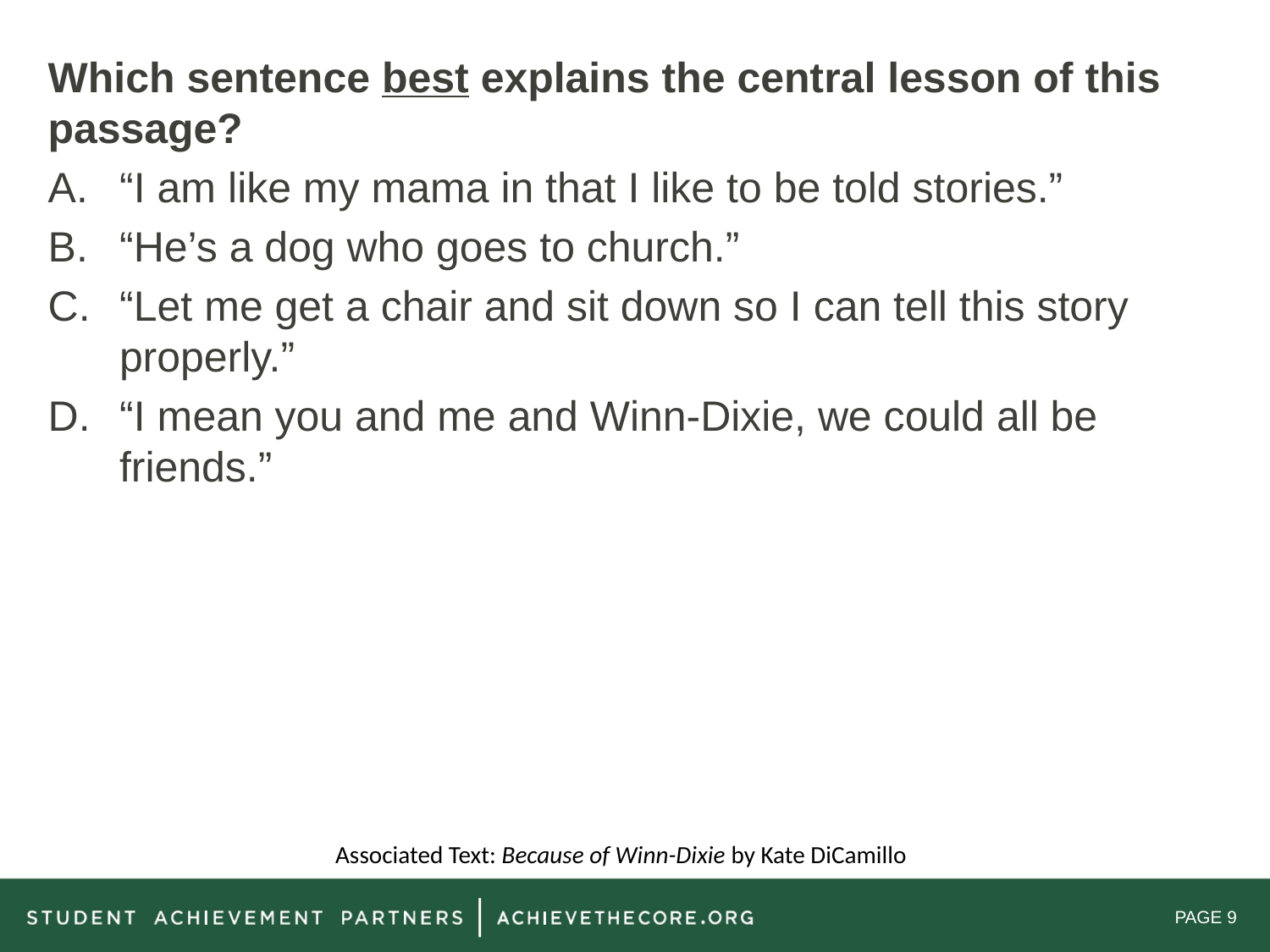

Which sentence best explains the central lesson of this passage?
“I am like my mama in that I like to be told stories.”
“He’s a dog who goes to church.”
“Let me get a chair and sit down so I can tell this story properly.”
“I mean you and me and Winn-Dixie, we could all be friends.”

Associated Text: Because of Winn-Dixie by Kate DiCamillo